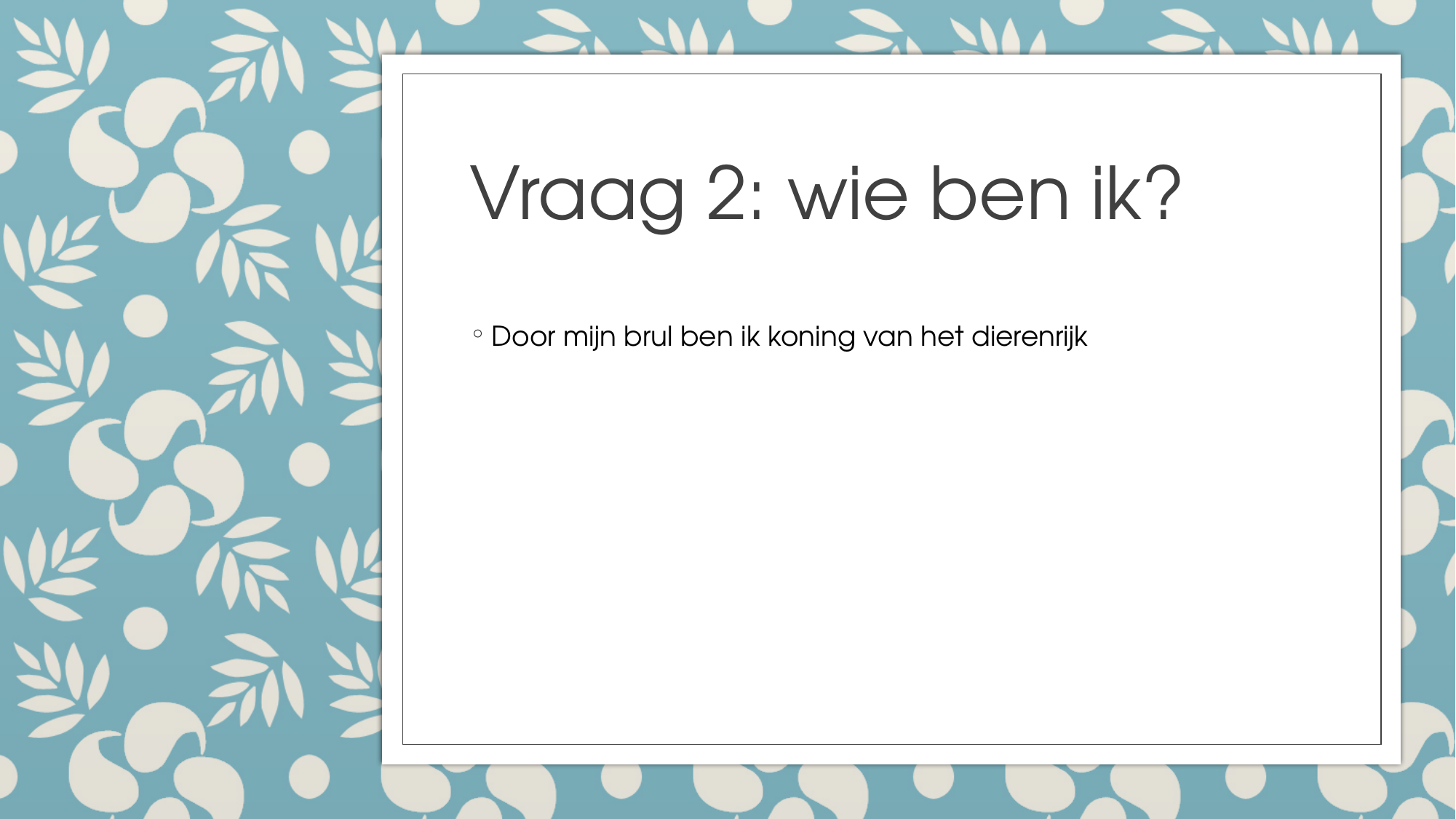

# Vraag 2: wie ben ik?
Door mijn brul ben ik koning van het dierenrijk